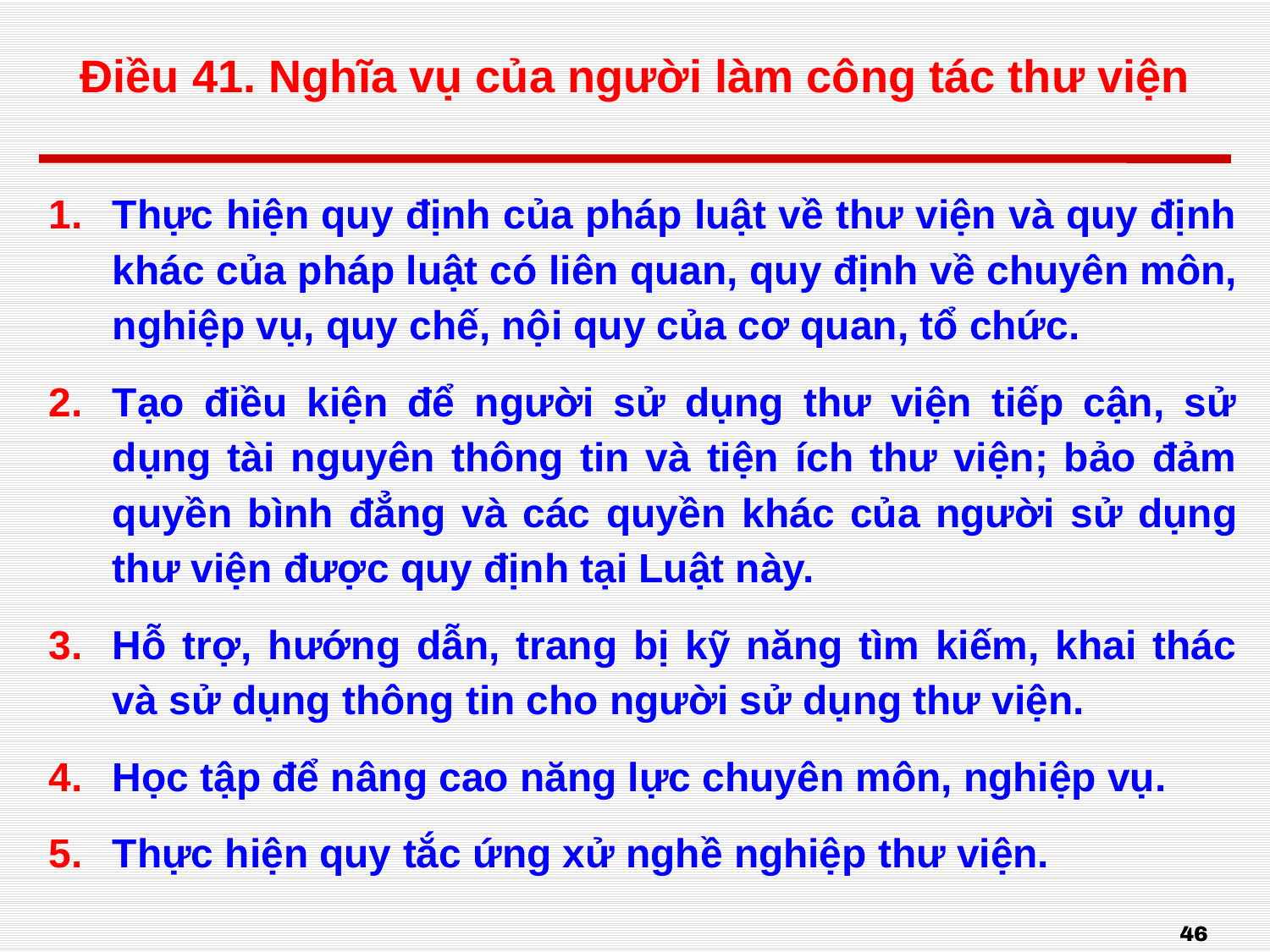

# Điều 41. Nghĩa vụ của người làm công tác thư viện
Thực hiện quy định của pháp luật về thư viện và quy định khác của pháp luật có liên quan, quy định về chuyên môn, nghiệp vụ, quy chế, nội quy của cơ quan, tổ chức.
Tạo điều kiện để người sử dụng thư viện tiếp cận, sử dụng tài nguyên thông tin và tiện ích thư viện; bảo đảm quyền bình đẳng và các quyền khác của người sử dụng thư viện được quy định tại Luật này.
Hỗ trợ, hướng dẫn, trang bị kỹ năng tìm kiếm, khai thác và sử dụng thông tin cho người sử dụng thư viện.
Học tập để nâng cao năng lực chuyên môn, nghiệp vụ.
Thực hiện quy tắc ứng xử nghề nghiệp thư viện.